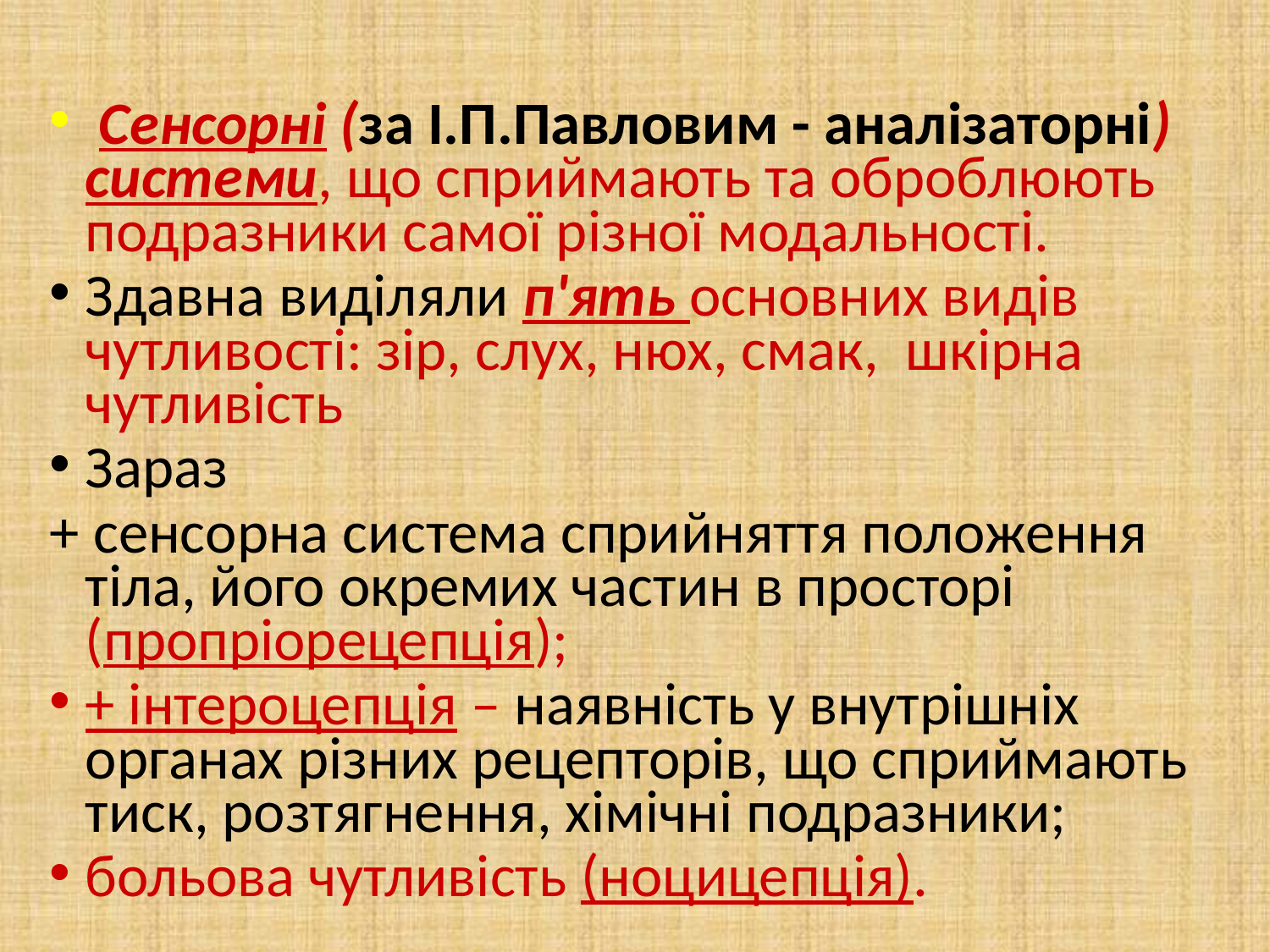

Сенсорні (за І.П.Павловим - аналізаторні) системи, що сприймають та оброблюють подразники самої різної модальності.
Здавна виділяли п'ять основних видів чутливості: зір, слух, нюх, смак,  шкірна чутливість
Зараз
+ сенсорна система сприйняття положення тіла, його окремих частин в просторі (пропріорецепція);
+ інтероцепція – наявність у внутрішніх органах різних рецепторів, що сприймають тиск, розтягнення, хімічні подразники;
больова чутливість (ноцицепція).